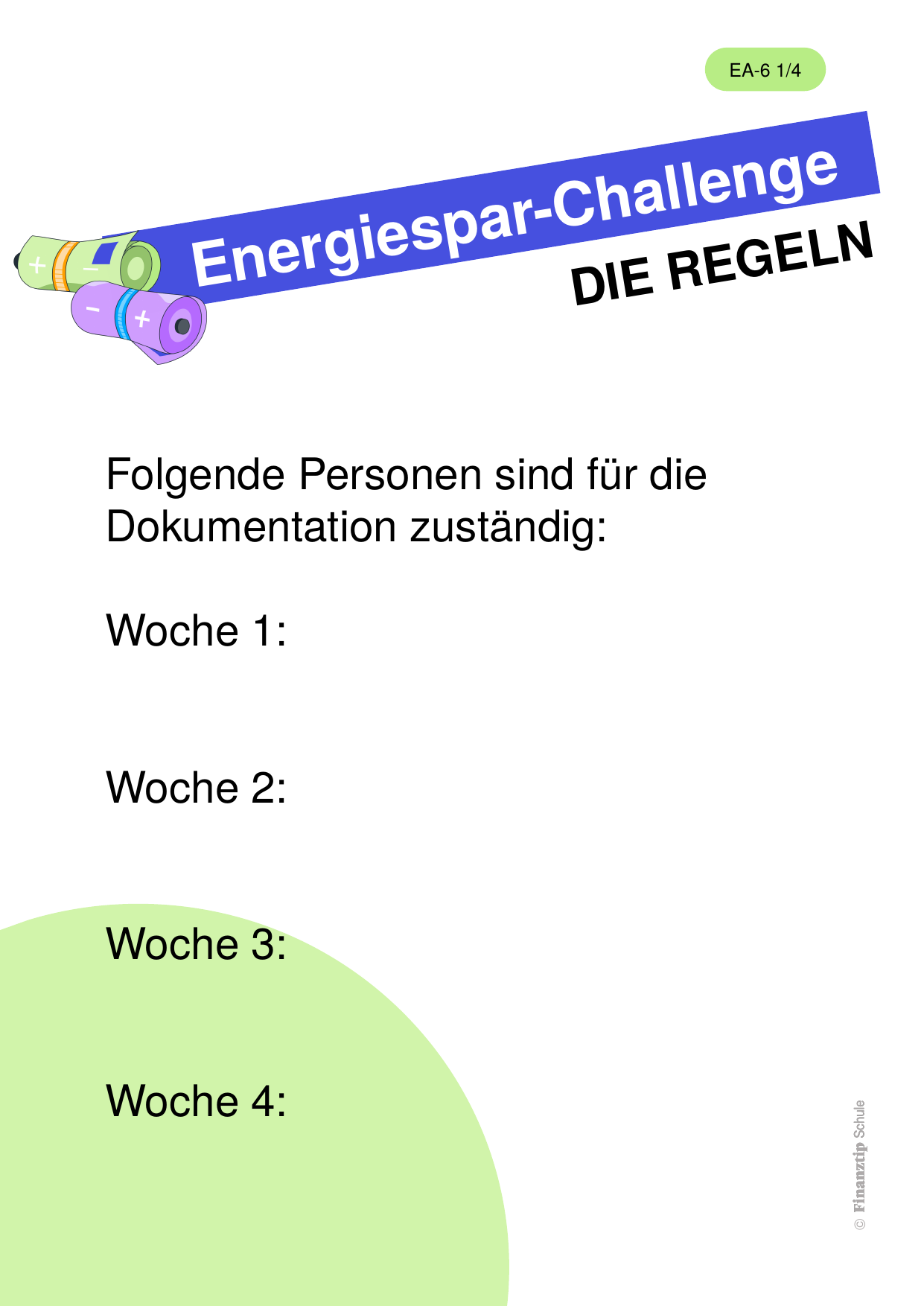

Folgende Personen sind für die Dokumentation zuständig:

Woche 1:

Woche 2:

Woche 3:

Woche 4: